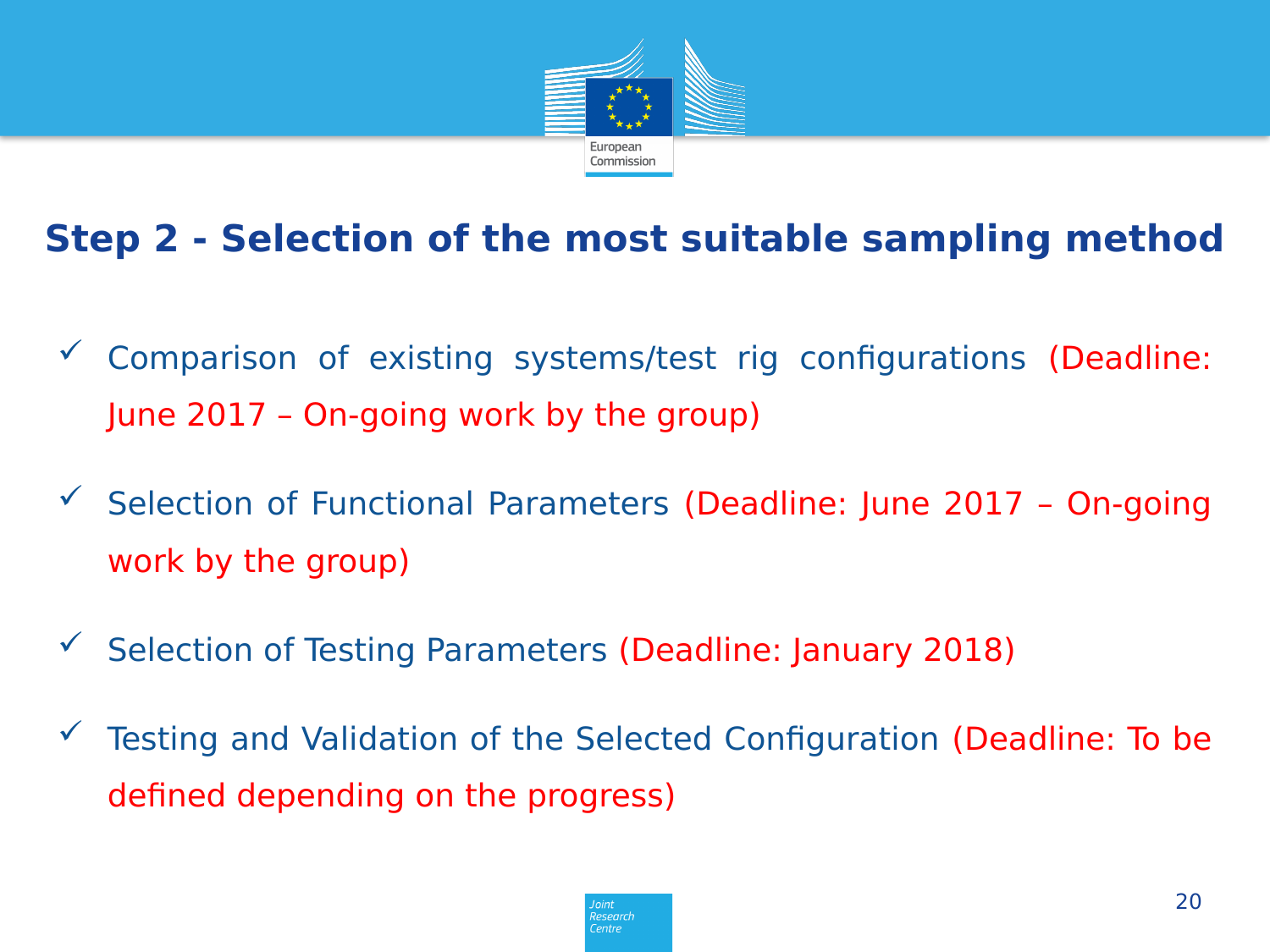

Step 2 - Selection of the most suitable sampling method
Comparison of existing systems/test rig configurations (Deadline: June 2017 – On-going work by the group)
Selection of Functional Parameters (Deadline: June 2017 – On-going work by the group)
Selection of Testing Parameters (Deadline: January 2018)
Testing and Validation of the Selected Configuration (Deadline: To be defined depending on the progress)